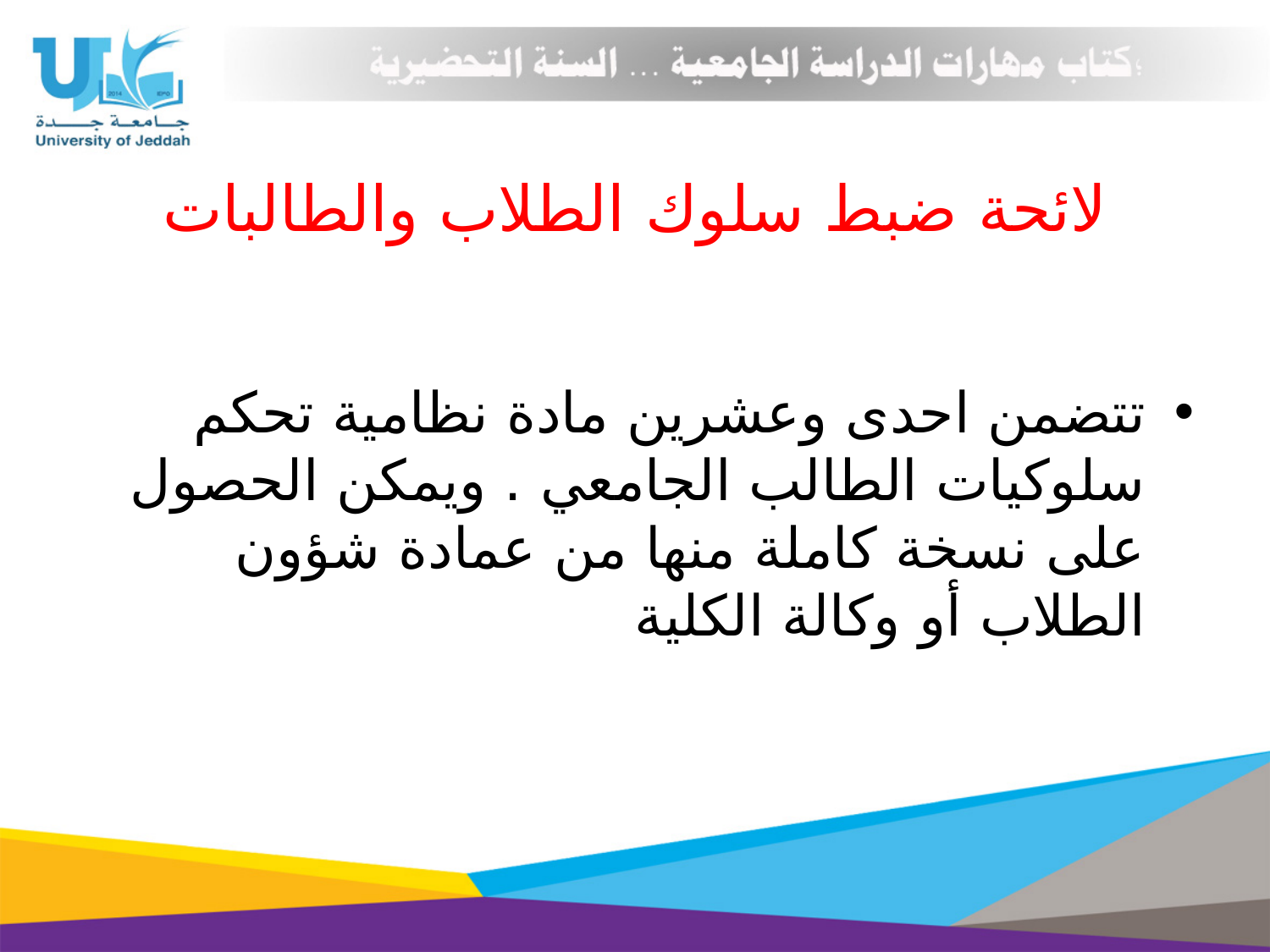

# لائحة ضبط سلوك الطلاب والطالبات
تتضمن احدى وعشرين مادة نظامية تحكم سلوكيات الطالب الجامعي . ويمكن الحصول على نسخة كاملة منها من عمادة شؤون الطلاب أو وكالة الكلية